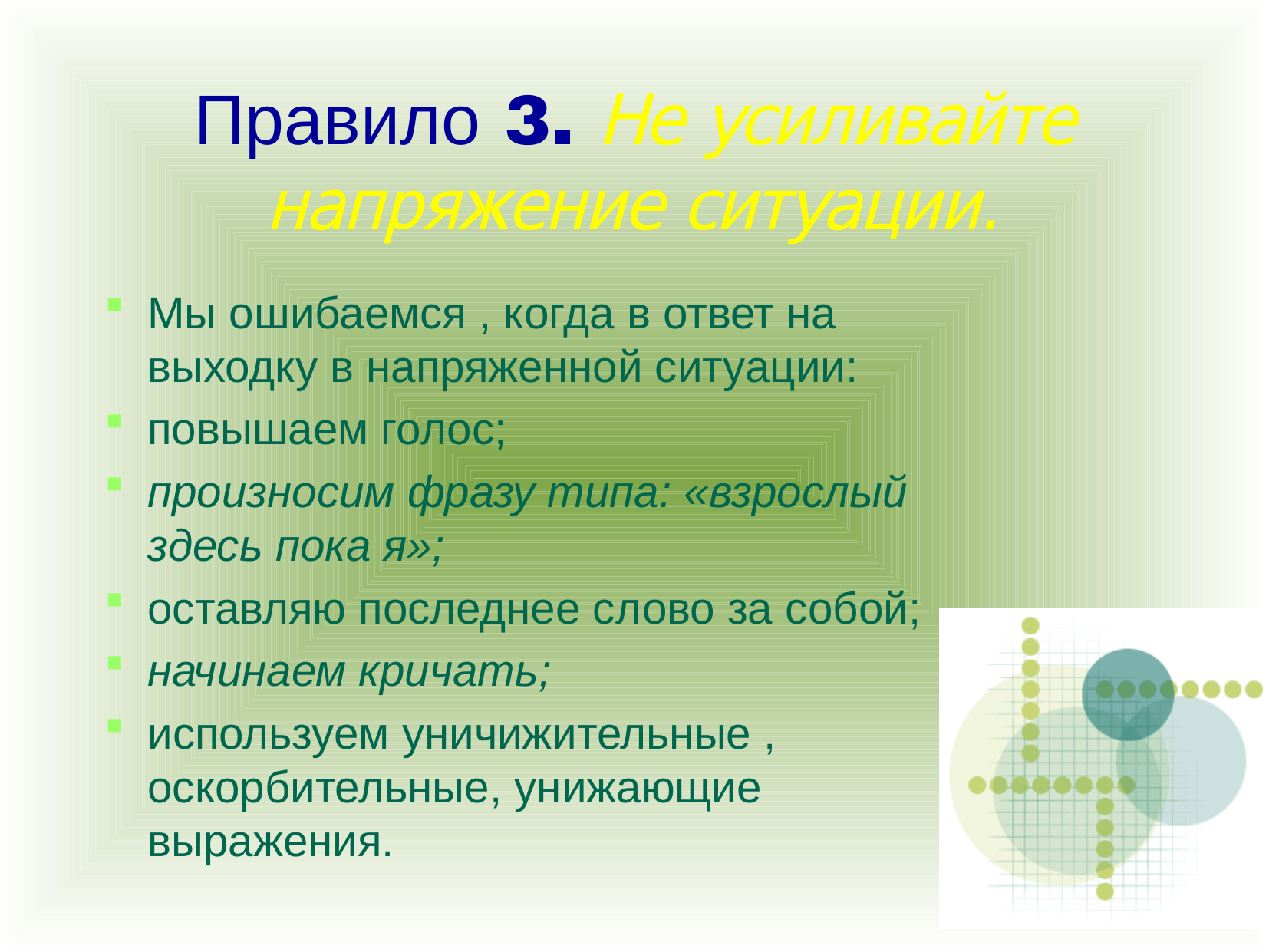

# Правило 3. Не усиливайте напряжение ситуации.

Мы ошибаемся , когда в ответ на выходку в напряженной ситуации:
повышаем голос;
произносим фразу типа: «взрослый  здесь пока я»;
оставляю последнее слово за собой;
начинаем кричать;
используем уничижительные , оскорбительные, унижающие выражения.